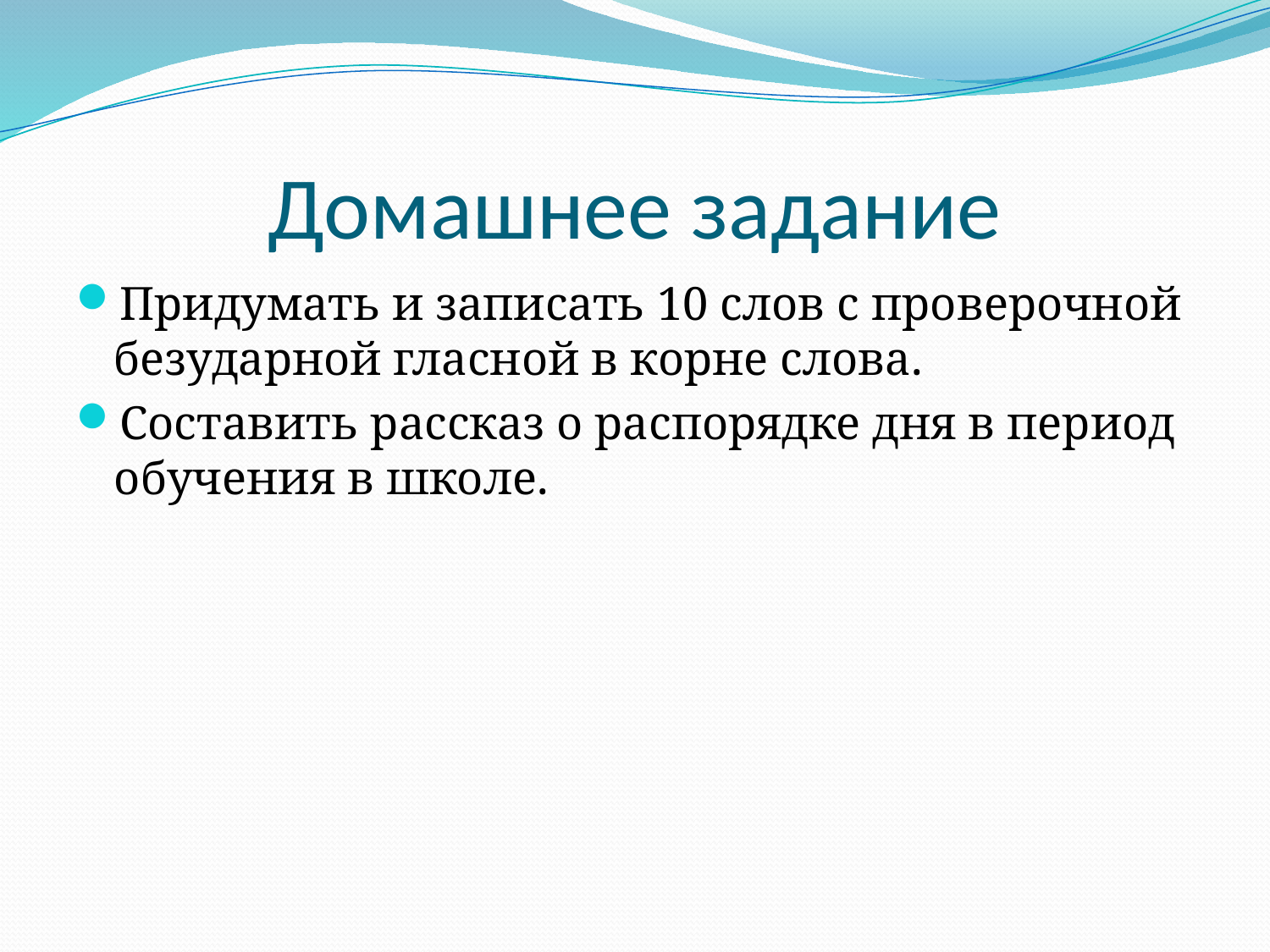

# Домашнее задание
Придумать и записать 10 слов с проверочной безударной гласной в корне слова.
Составить рассказ о распорядке дня в период обучения в школе.